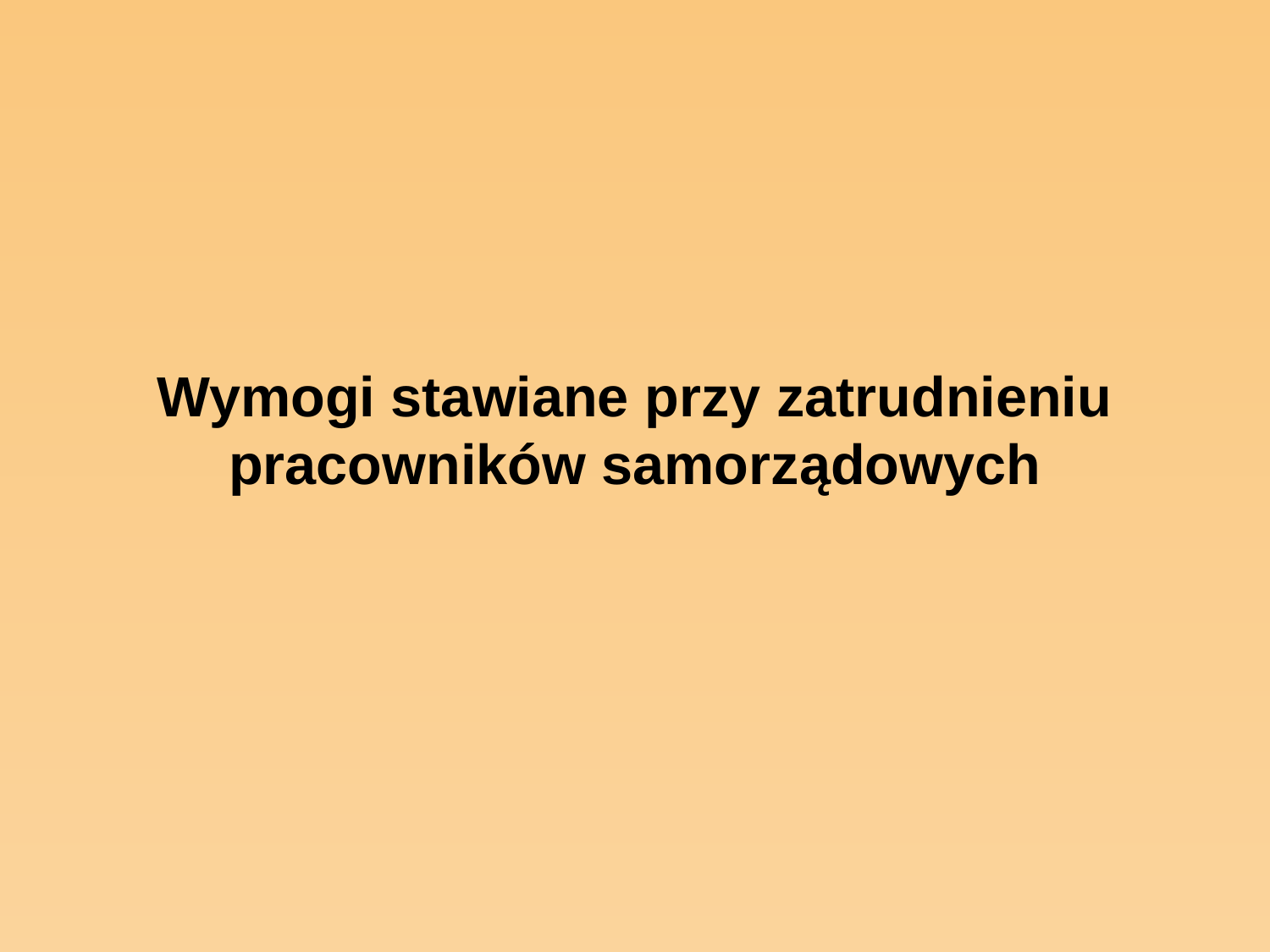

# Wymogi stawiane przy zatrudnieniu pracowników samorządowych